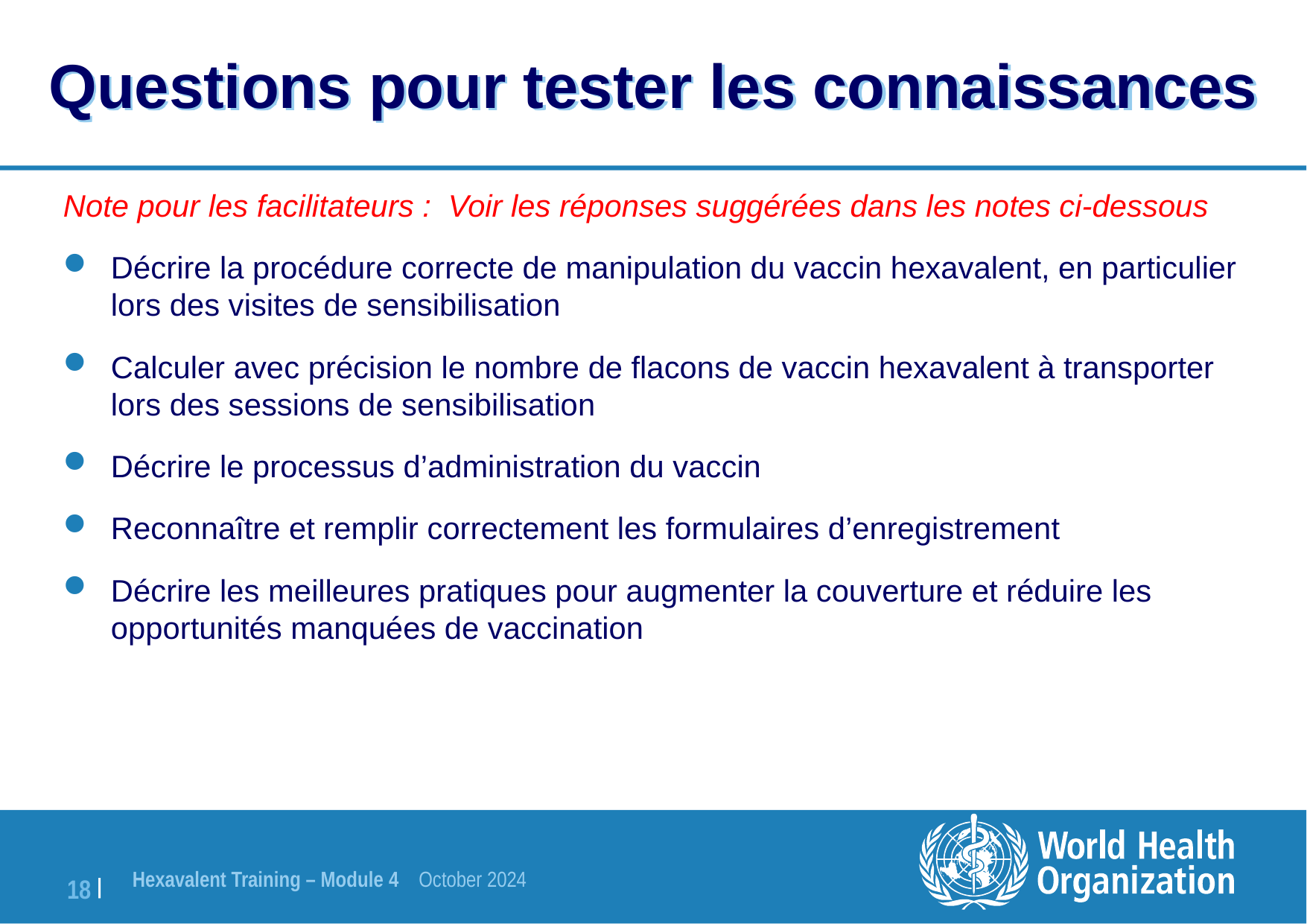

# Questions pour tester les connaissances
Note pour les facilitateurs :  Voir les réponses suggérées dans les notes ci-dessous
Décrire la procédure correcte de manipulation du vaccin hexavalent, en particulier lors des visites de sensibilisation
Calculer avec précision le nombre de flacons de vaccin hexavalent à transporter lors des sessions de sensibilisation
Décrire le processus d’administration du vaccin
Reconnaître et remplir correctement les formulaires d’enregistrement
Décrire les meilleures pratiques pour augmenter la couverture et réduire les opportunités manquées de vaccination